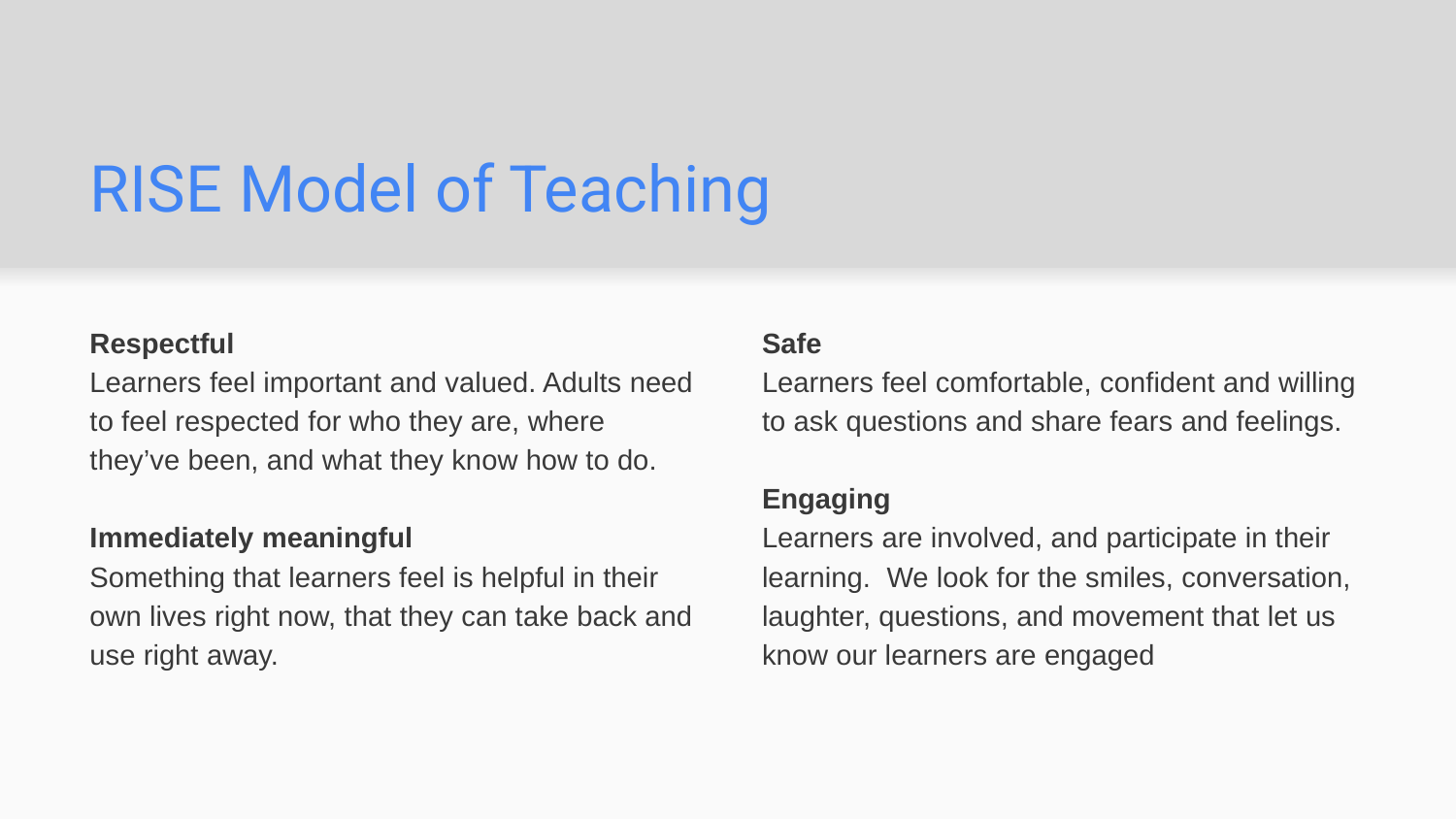

# RISE Model of Teaching
Respectful
Learners feel important and valued. Adults need to feel respected for who they are, where they’ve been, and what they know how to do.

Immediately meaningful
Something that learners feel is helpful in their own lives right now, that they can take back and use right away.
Safe
Learners feel comfortable, confident and willing to ask questions and share fears and feelings.

Engaging
Learners are involved, and participate in their learning.  We look for the smiles, conversation, laughter, questions, and movement that let us know our learners are engaged